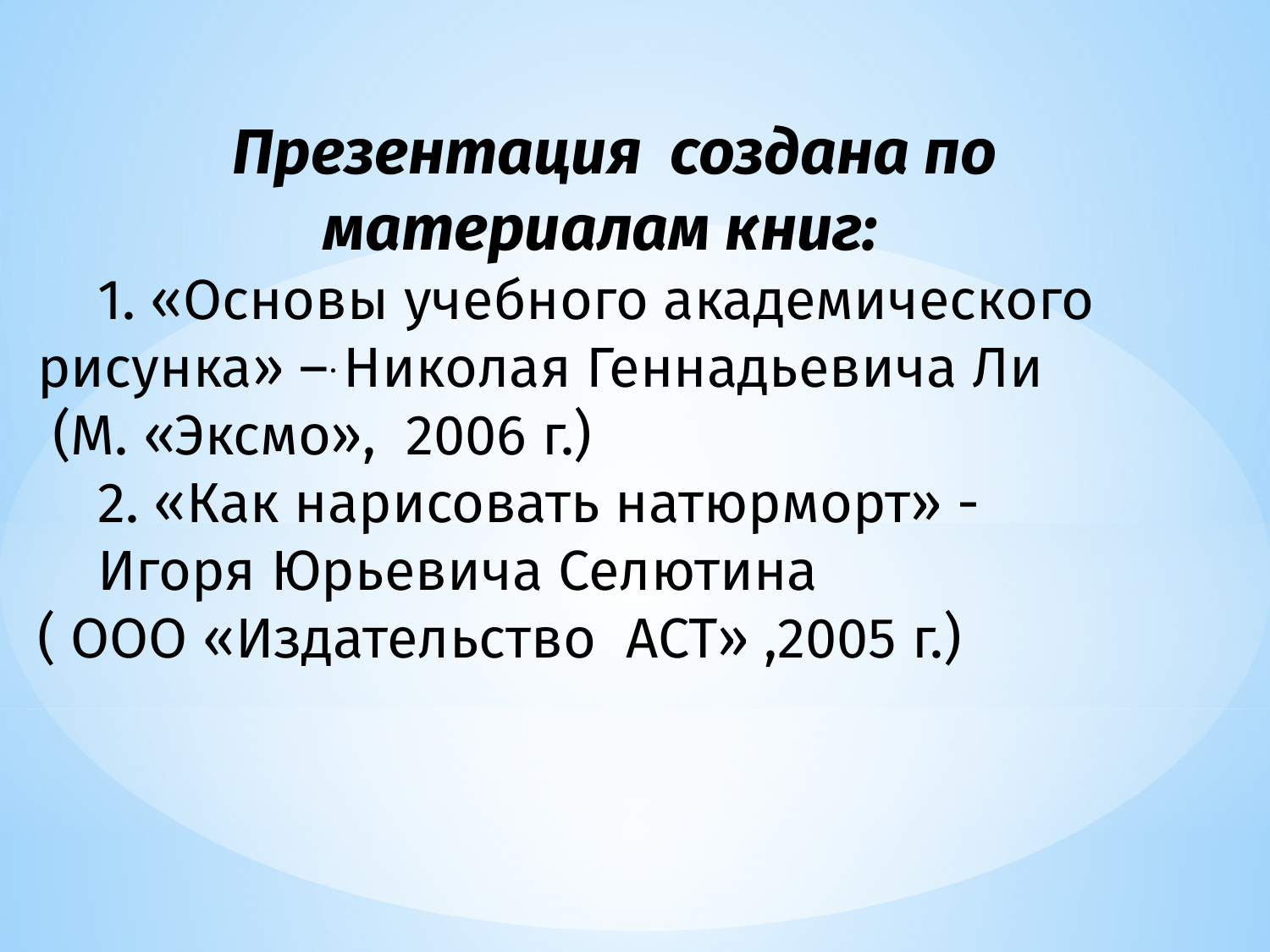

Презентация  создана по материалам книг:
    1. «Основы учебного академического   рисунка» – Николая Геннадьевича Ли
 (М. «Эксмо»,  2006 г.)
    2. «Как нарисовать натюрморт» -
    Игоря Юрьевича Селютина
( ООО «Издательство  АСТ» ,2005 г.)
.